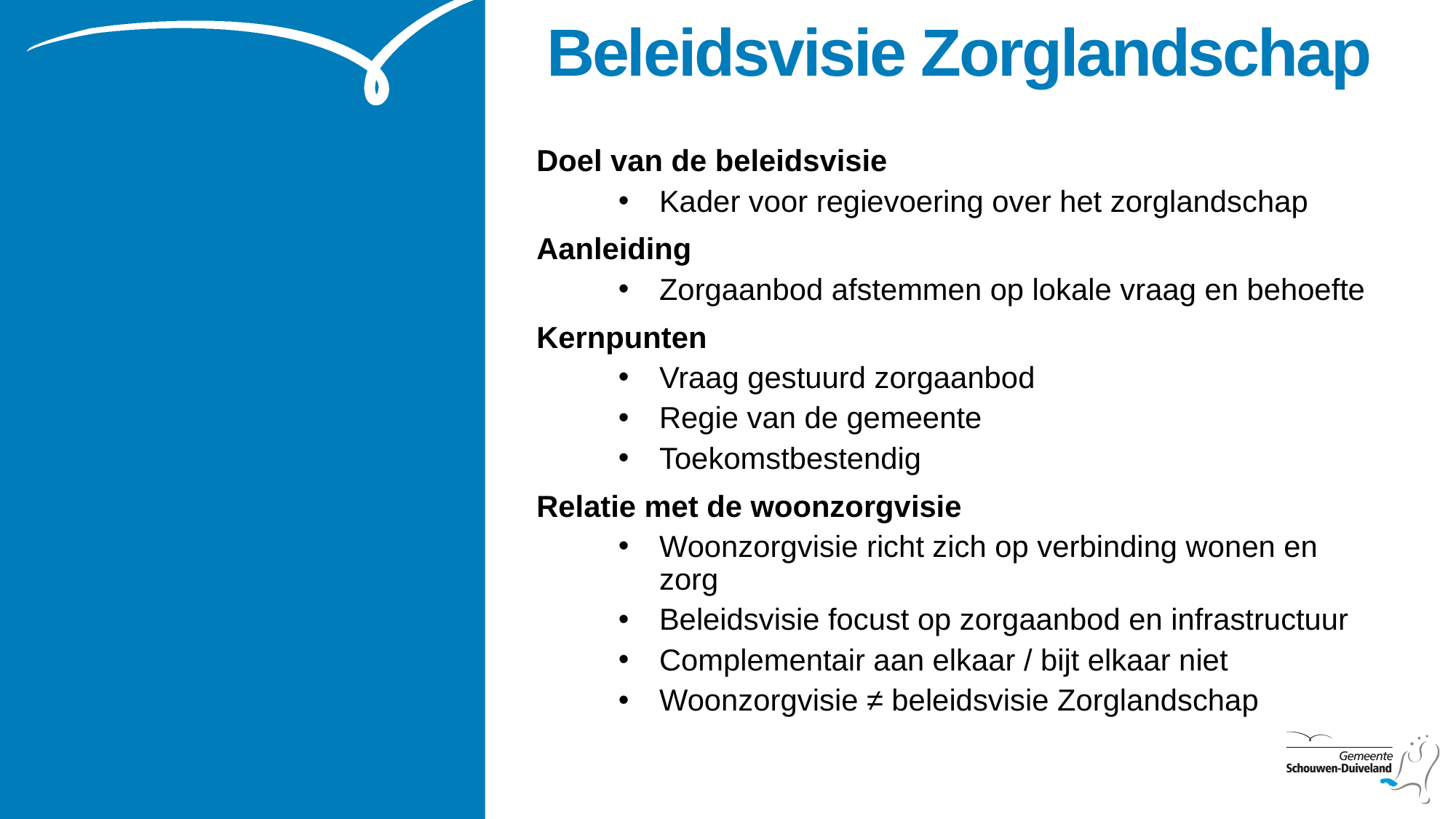

# Beleidsvisie Zorglandschap
Doel van de beleidsvisie
Kader voor regievoering over het zorglandschap
Aanleiding
Zorgaanbod afstemmen op lokale vraag en behoefte
Kernpunten
Vraag gestuurd zorgaanbod
Regie van de gemeente
Toekomstbestendig
Relatie met de woonzorgvisie
Woonzorgvisie richt zich op verbinding wonen en zorg
Beleidsvisie focust op zorgaanbod en infrastructuur
Complementair aan elkaar / bijt elkaar niet
Woonzorgvisie ≠ beleidsvisie Zorglandschap